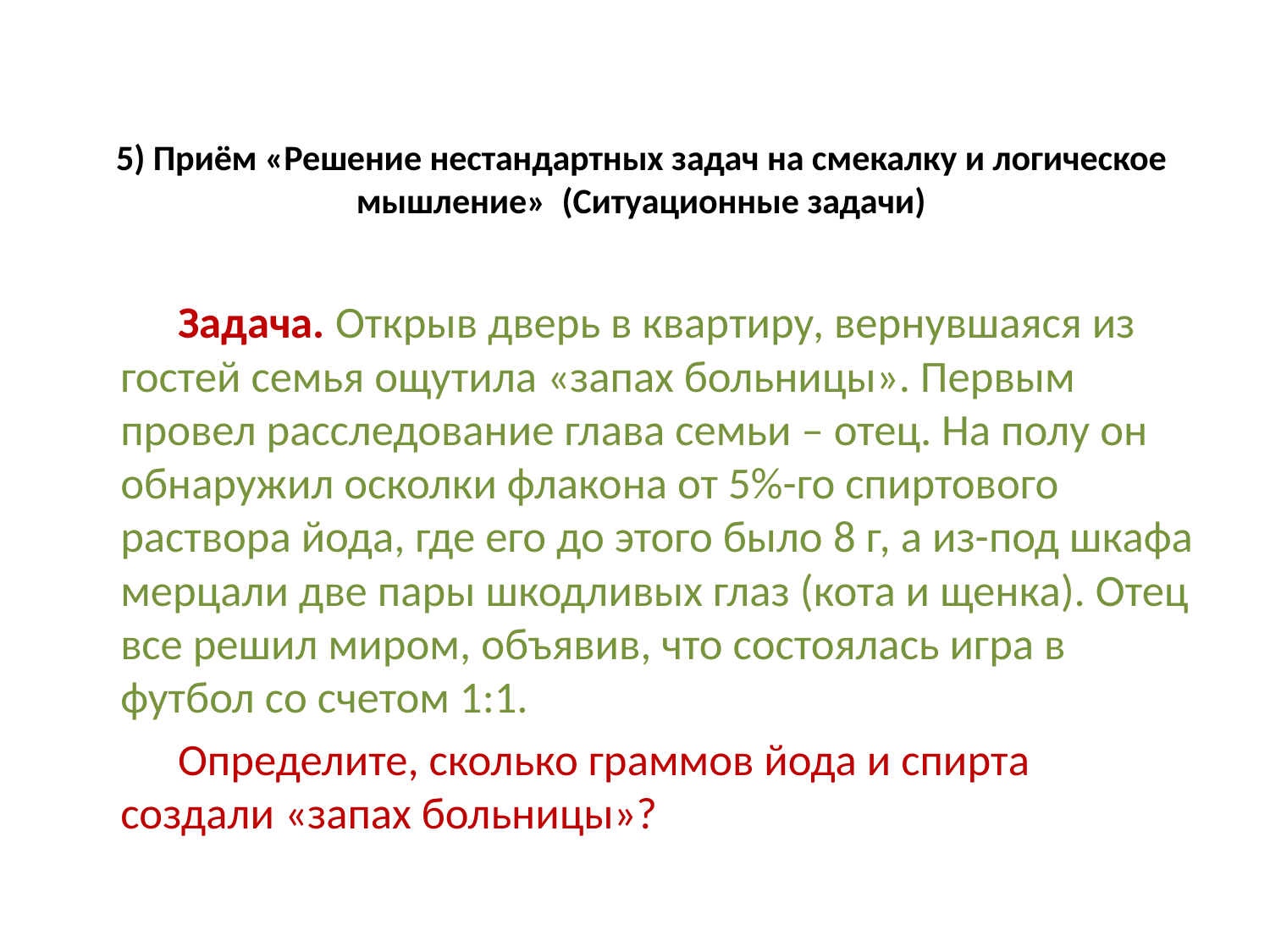

# 5) Приём «Решение нестандартных задач на смекалку и логическое мышление»  (Ситуационные задачи)
          Задача. Открыв дверь в квартиру, вернувшаяся из гостей семья ощутила «запах больницы». Первым провел расследование глава семьи – отец. На полу он обнаружил осколки флакона от 5%-го спиртового раствора йода, где его до этого было 8 г, а из-под шкафа мерцали две пары шкодливых глаз (кота и щенка). Отец все решил миром, объявив, что состоялась игра в футбол со счетом 1:1.
          Определите, сколько граммов йода и спирта создали «запах больницы»?